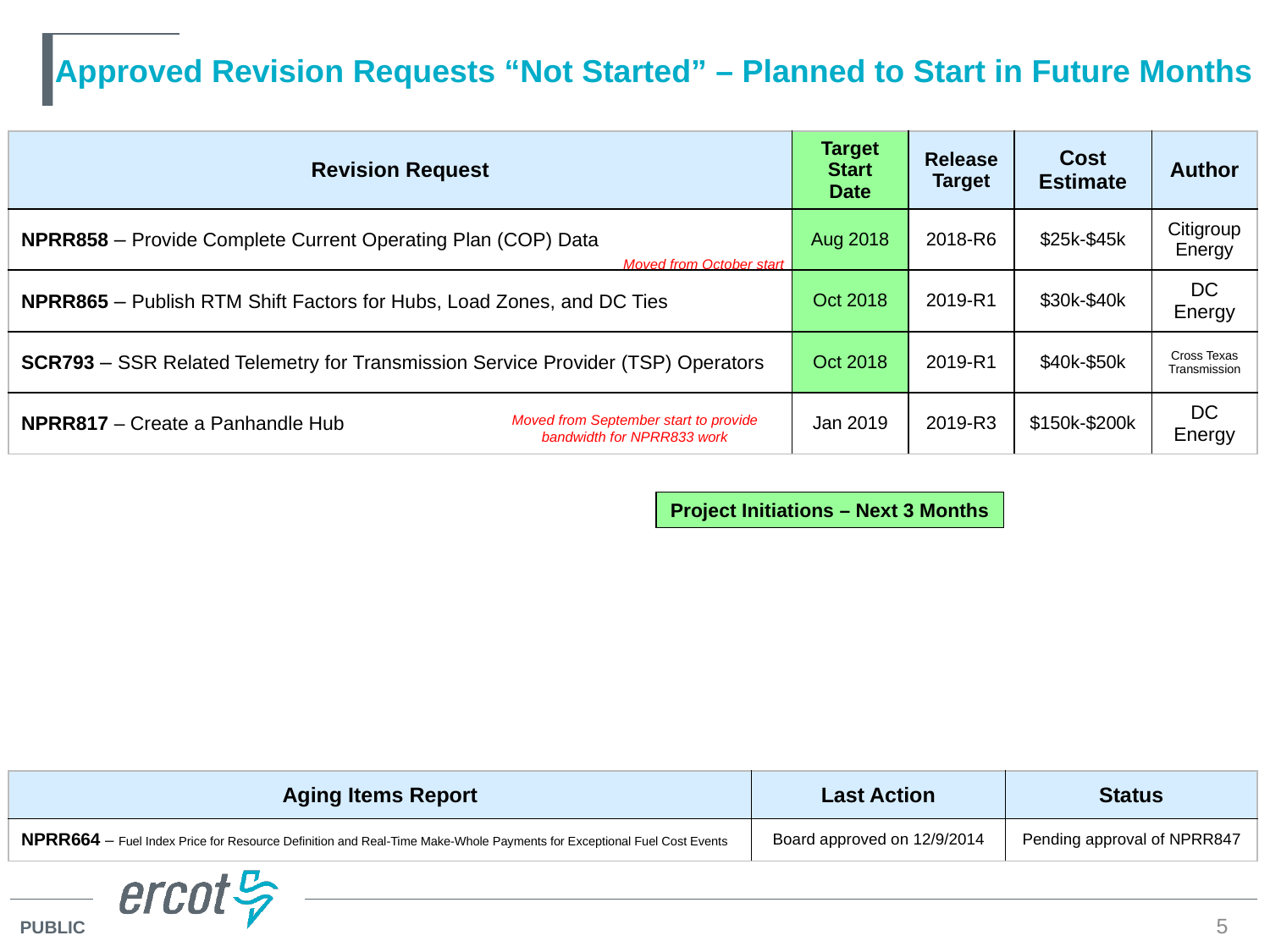

# Approved Revision Requests “Not Started” – Planned to Start in Future Months
| Revision Request | Target Start Date | Release Target | Cost Estimate | Author |
| --- | --- | --- | --- | --- |
| NPRR858 – Provide Complete Current Operating Plan (COP) Data | Aug 2018 | 2018-R6 | $25k-$45k | Citigroup Energy |
| NPRR865 – Publish RTM Shift Factors for Hubs, Load Zones, and DC Ties | Oct 2018 | 2019-R1 | $30k-$40k | DC Energy |
| SCR793 – SSR Related Telemetry for Transmission Service Provider (TSP) Operators | Oct 2018 | 2019-R1 | $40k-$50k | Cross Texas Transmission |
| NPRR817 – Create a Panhandle Hub | Jan 2019 | 2019-R3 | $150k-$200k | DC Energy |
Moved from October start
Moved from September start to provide bandwidth for NPRR833 work
Project Initiations – Next 3 Months
| Aging Items Report | Last Action | Status |
| --- | --- | --- |
| NPRR664 – Fuel Index Price for Resource Definition and Real-Time Make-Whole Payments for Exceptional Fuel Cost Events | Board approved on 12/9/2014 | Pending approval of NPRR847 |
5